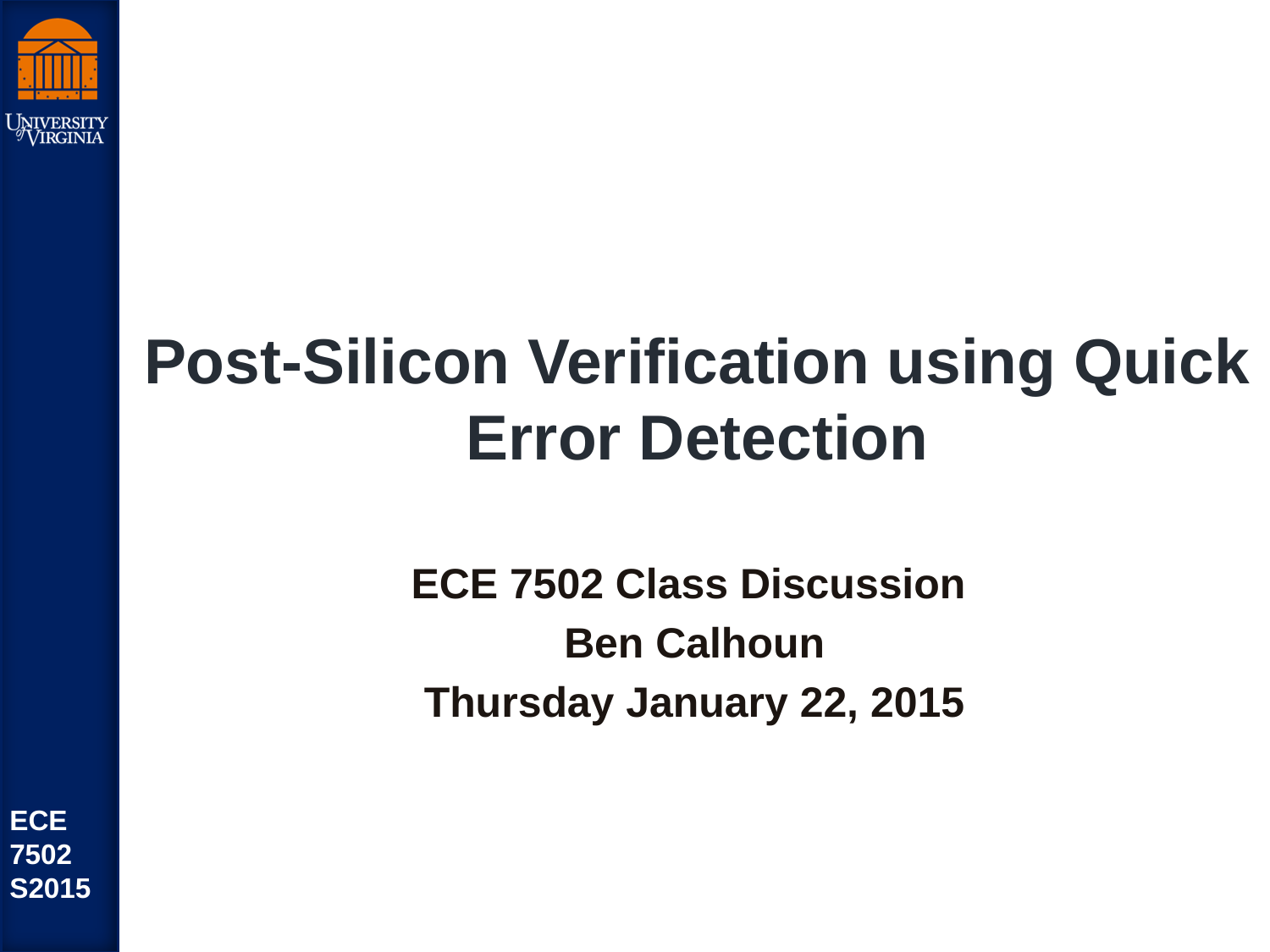

# Post-Silicon Verification using Quick Error Detection
ECE 7502 Class Discussion
Ben Calhoun
Thursday January 22, 2015